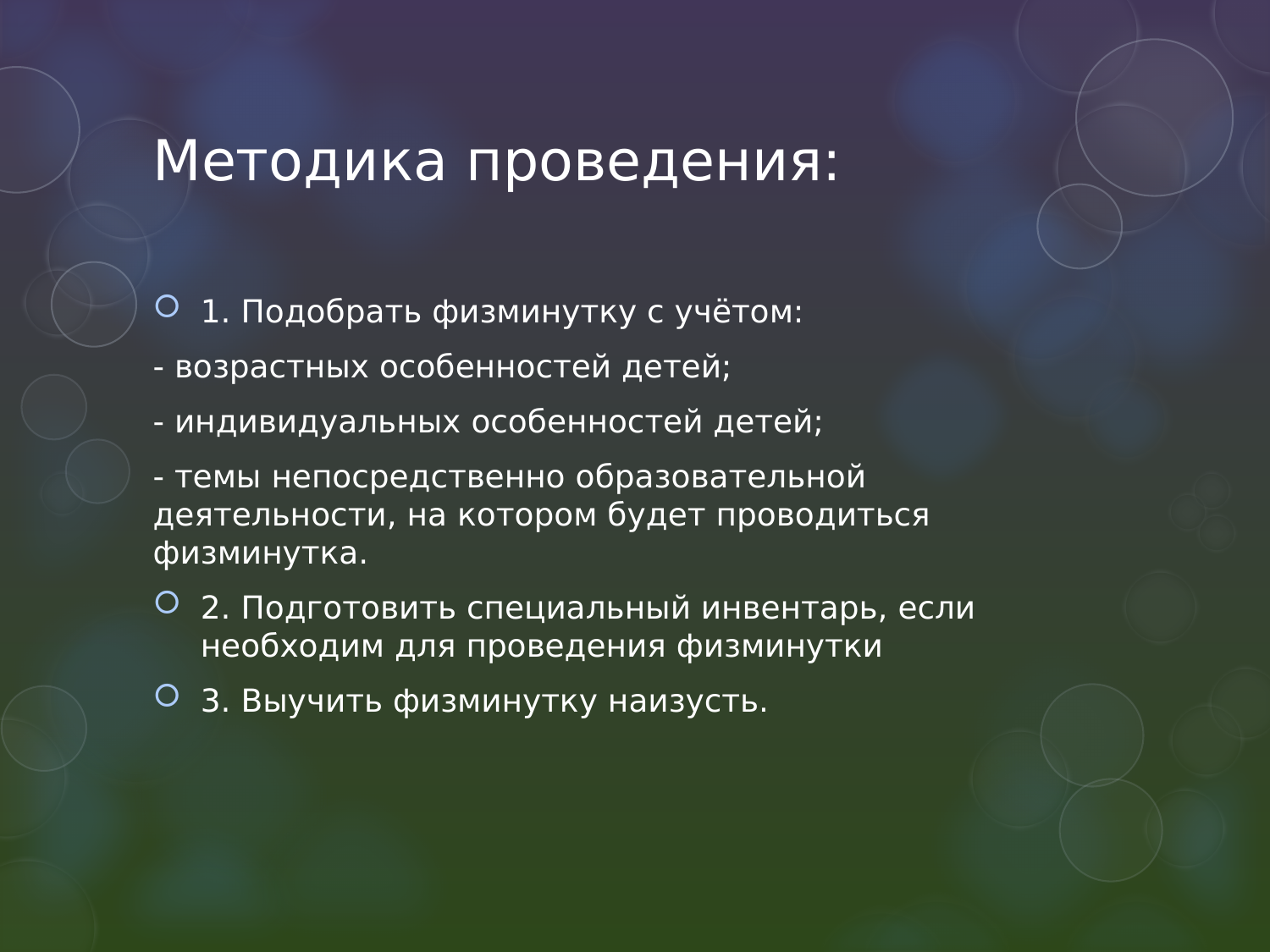

# Методика проведения:
1. Подобрать физминутку с учётом:
- возрастных особенностей детей;
- индивидуальных особенностей детей;
- темы непосредственно образовательной деятельности, на котором будет проводиться физминутка.
2. Подготовить специальный инвентарь, если необходим для проведения физминутки
3. Выучить физминутку наизусть.